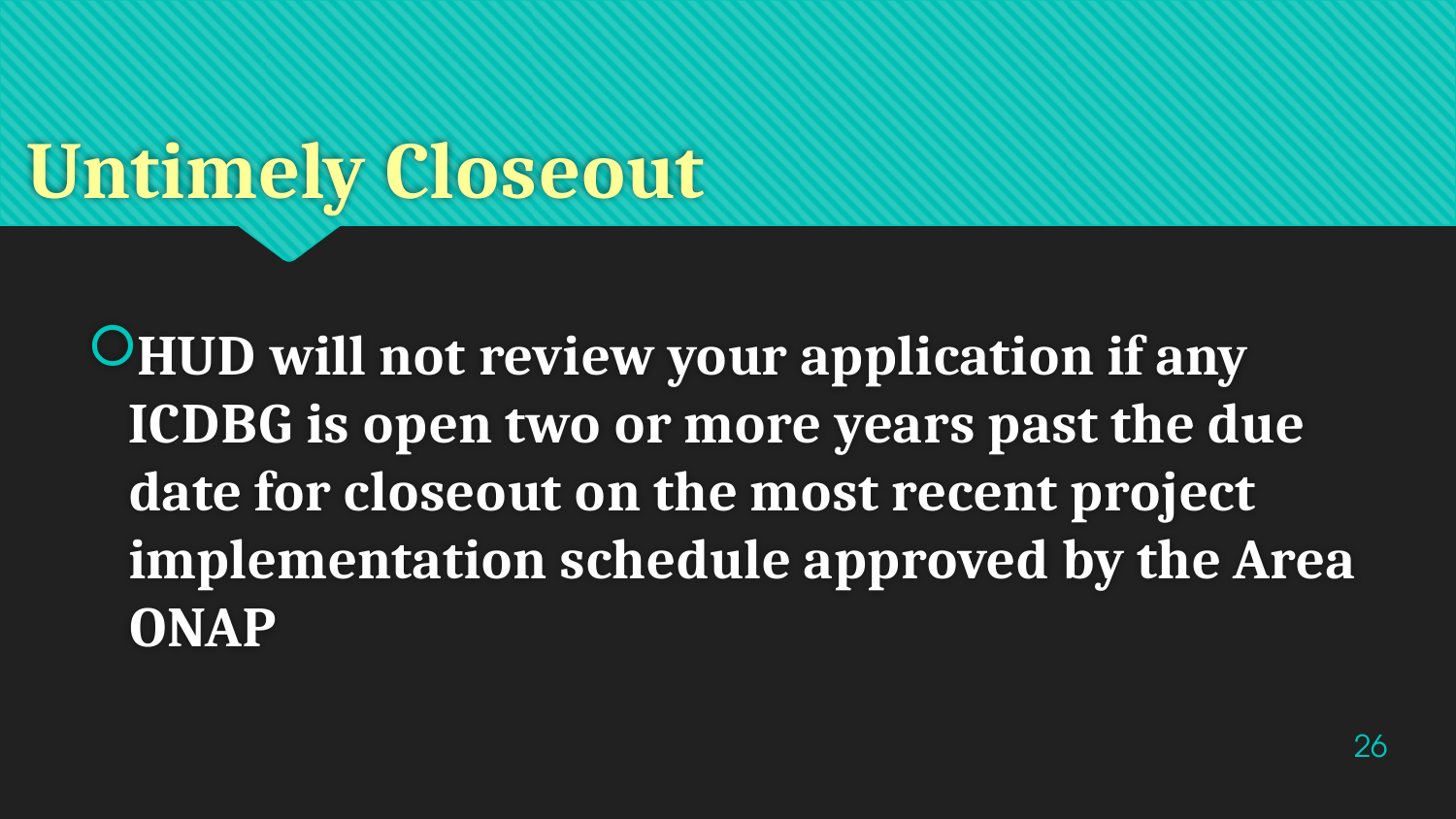

# Untimely Closeout
HUD will not review your application if any ICDBG is open two or more years past the due date for closeout on the most recent project implementation schedule approved by the Area ONAP

26